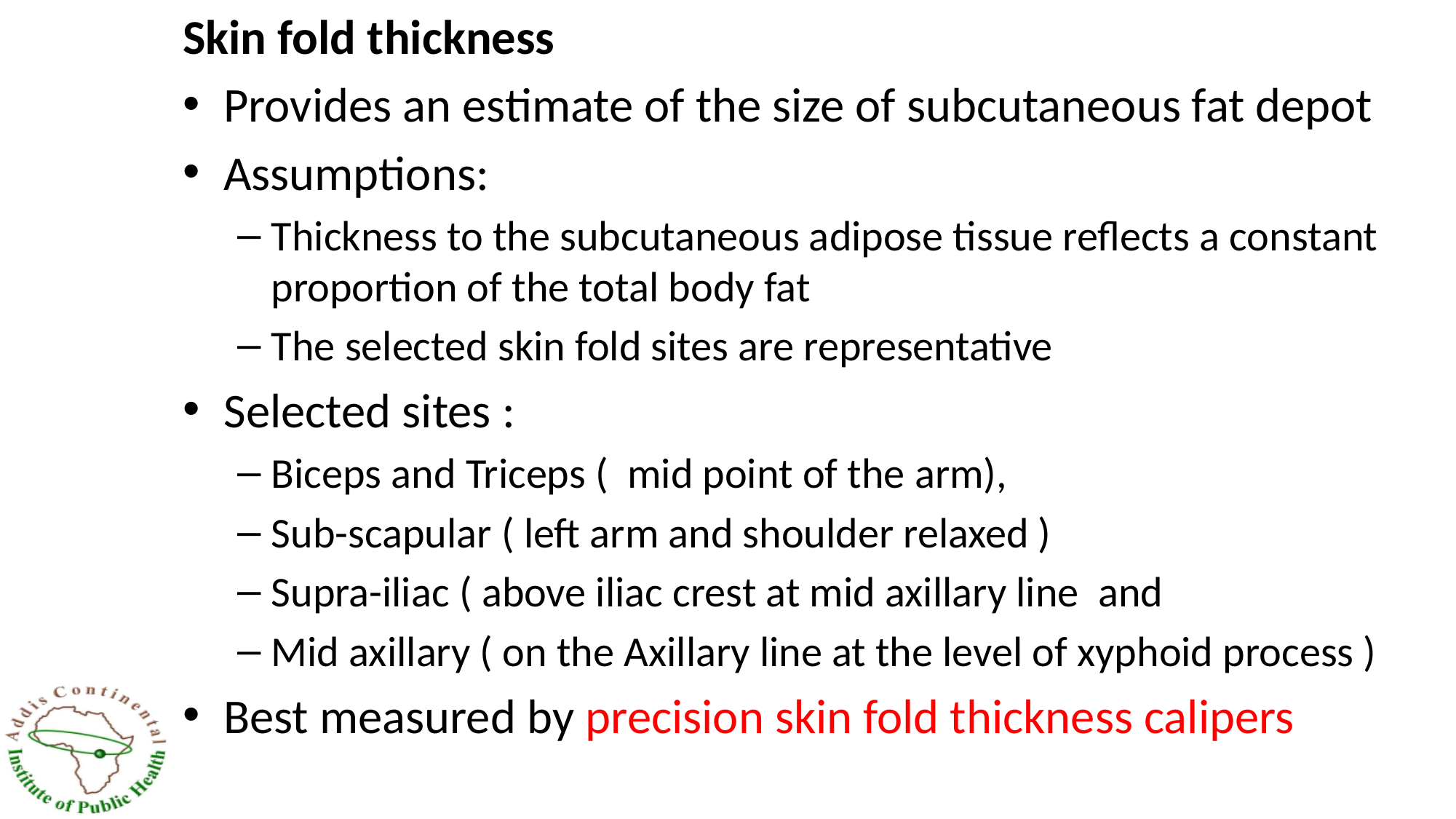

Skin fold thickness
Provides an estimate of the size of subcutaneous fat depot
Assumptions:
Thickness to the subcutaneous adipose tissue reflects a constant proportion of the total body fat
The selected skin fold sites are representative
Selected sites :
Biceps and Triceps (  mid point of the arm),
Sub-scapular ( left arm and shoulder relaxed )
Supra-iliac ( above iliac crest at mid axillary line  and
Mid axillary ( on the Axillary line at the level of xyphoid process )
Best measured by precision skin fold thickness calipers